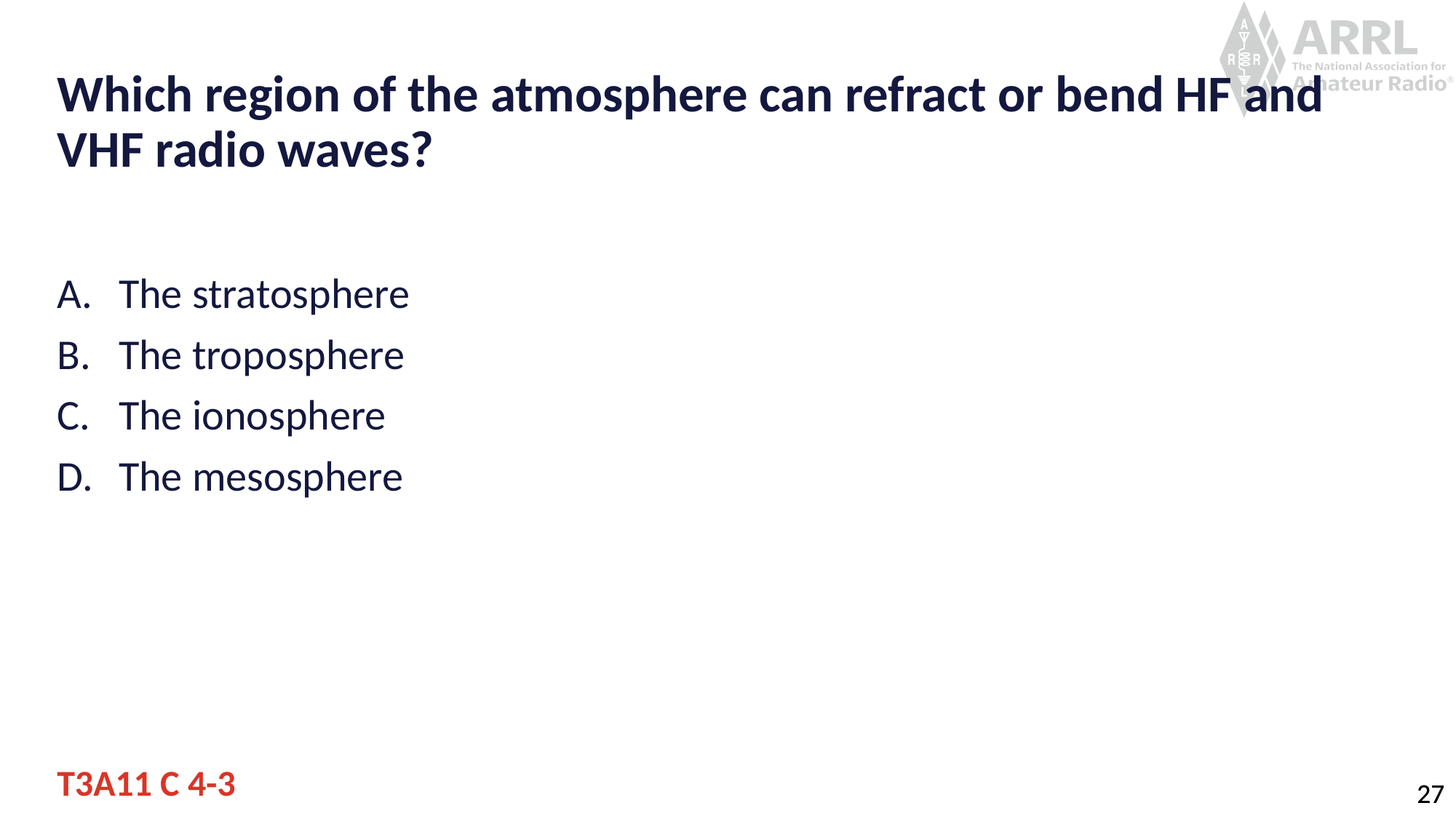

# Which region of the atmosphere can refract or bend HF and VHF radio waves?
The stratosphere
The troposphere
The ionosphere
The mesosphere
T3A11 C 4-3